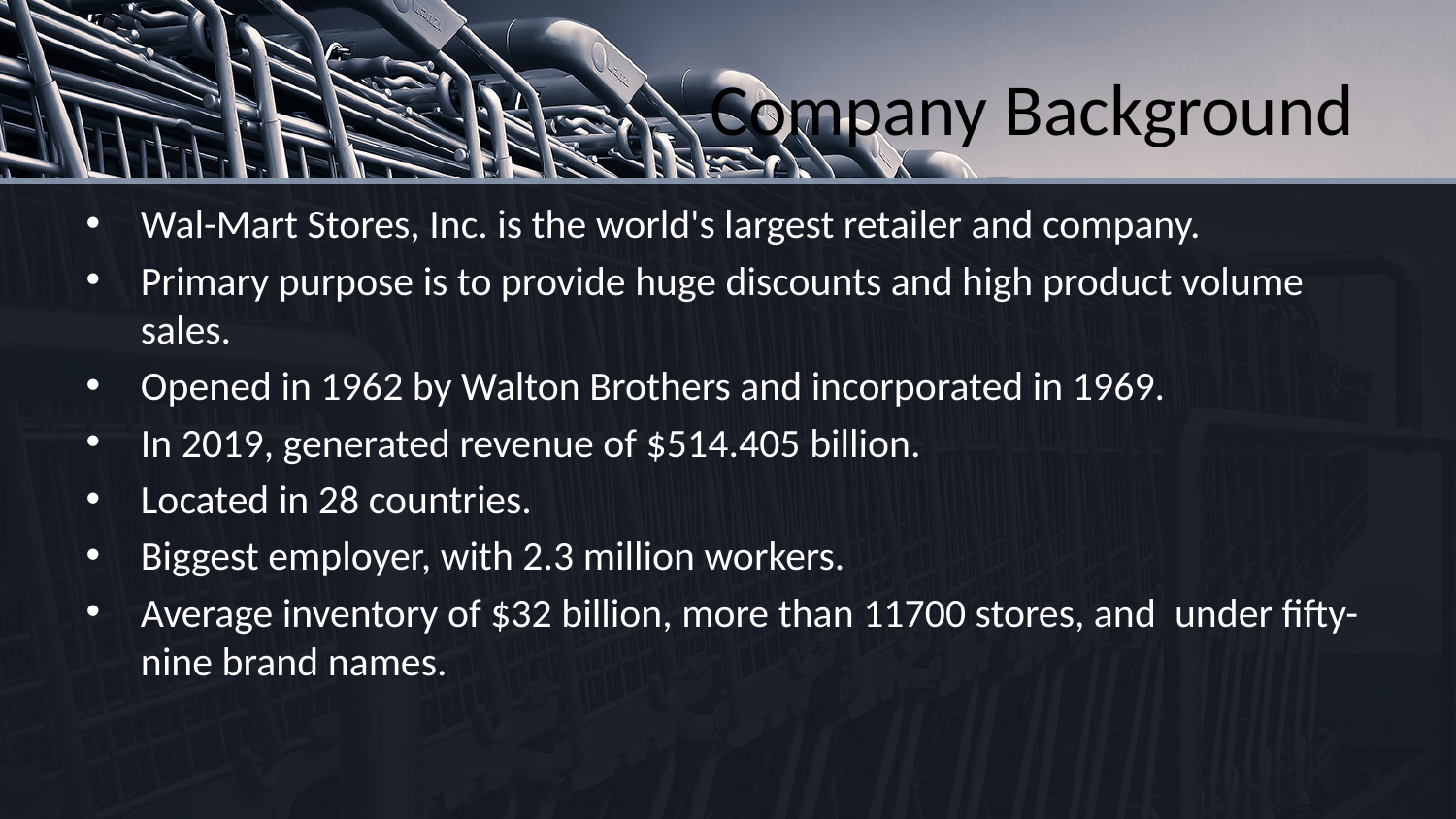

# Company Background
Wal-Mart Stores, Inc. is the world's largest retailer and company.
Primary purpose is to provide huge discounts and high product volume sales.
Opened in 1962 by Walton Brothers and incorporated in 1969.
In 2019, generated revenue of $514.405 billion.
Located in 28 countries.
Biggest employer, with 2.3 million workers.
Average inventory of $32 billion, more than 11700 stores, and  under fifty-nine brand names.